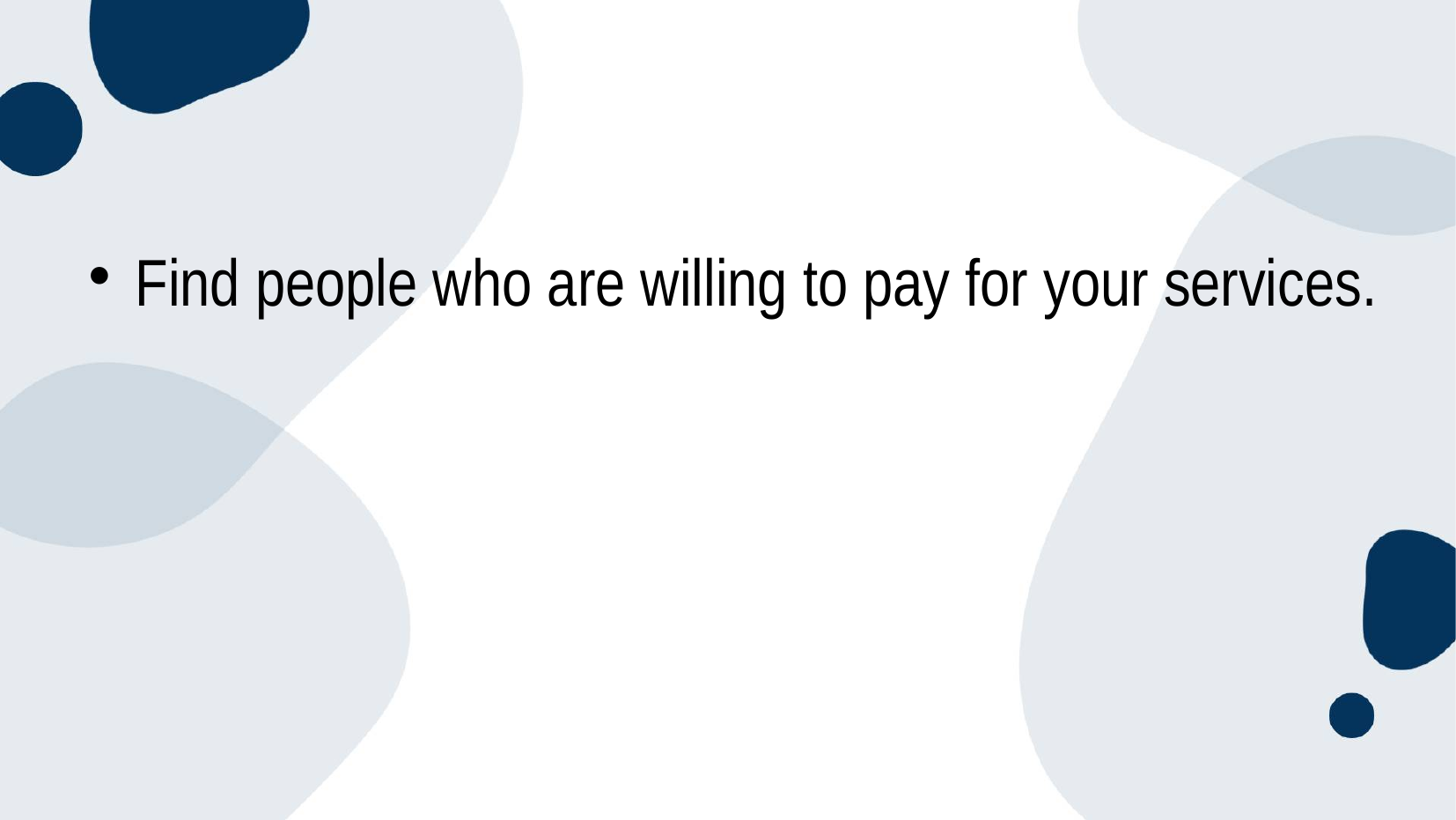

#
Find people who are willing to pay for your services.